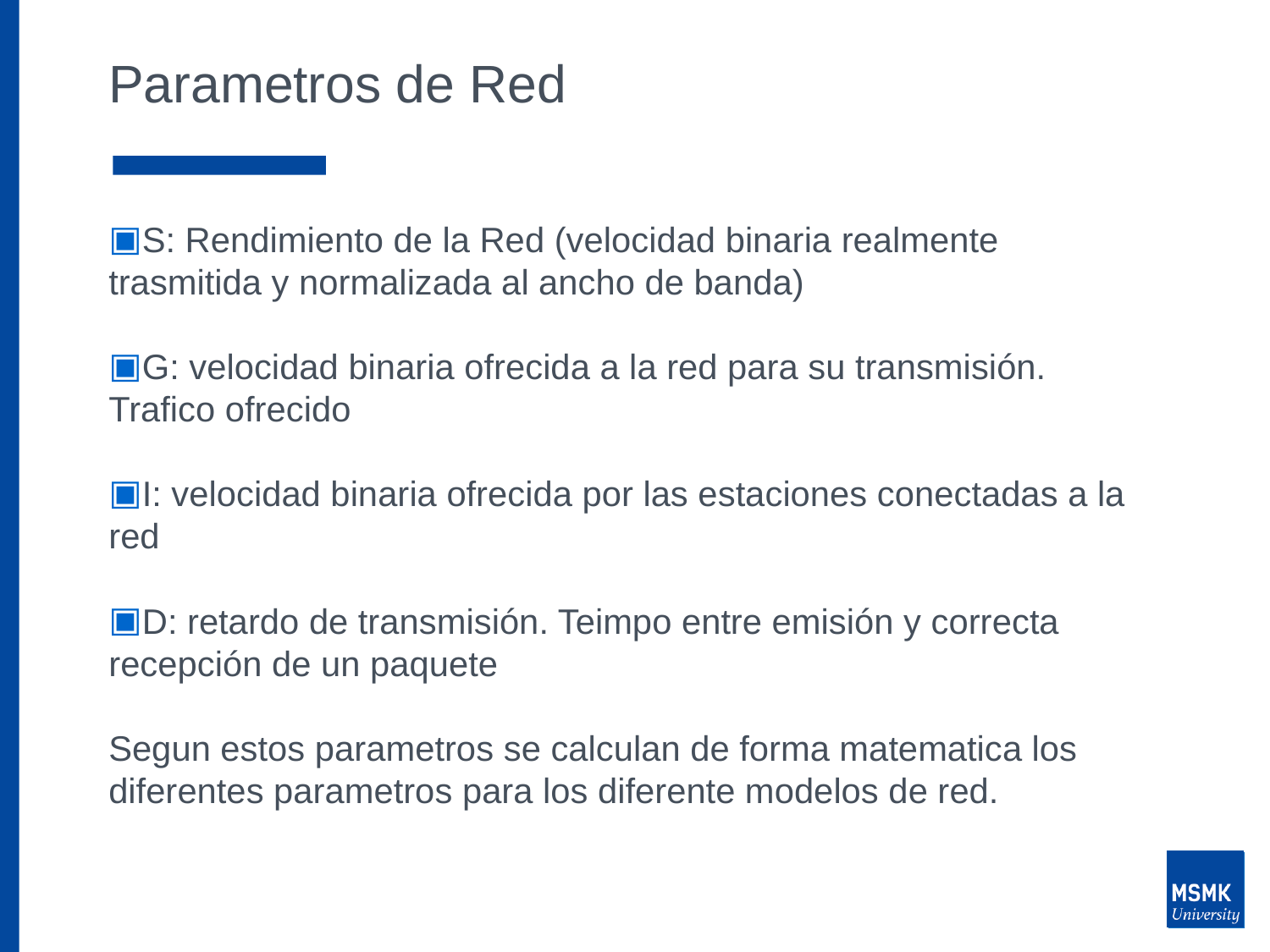

# Parametros de Red
S: Rendimiento de la Red (velocidad binaria realmente trasmitida y normalizada al ancho de banda)

G: velocidad binaria ofrecida a la red para su transmisión. Trafico ofrecido

I: velocidad binaria ofrecida por las estaciones conectadas a la red

D: retardo de transmisión. Teimpo entre emisión y correcta recepción de un paquete

Segun estos parametros se calculan de forma matematica los diferentes parametros para los diferente modelos de red.